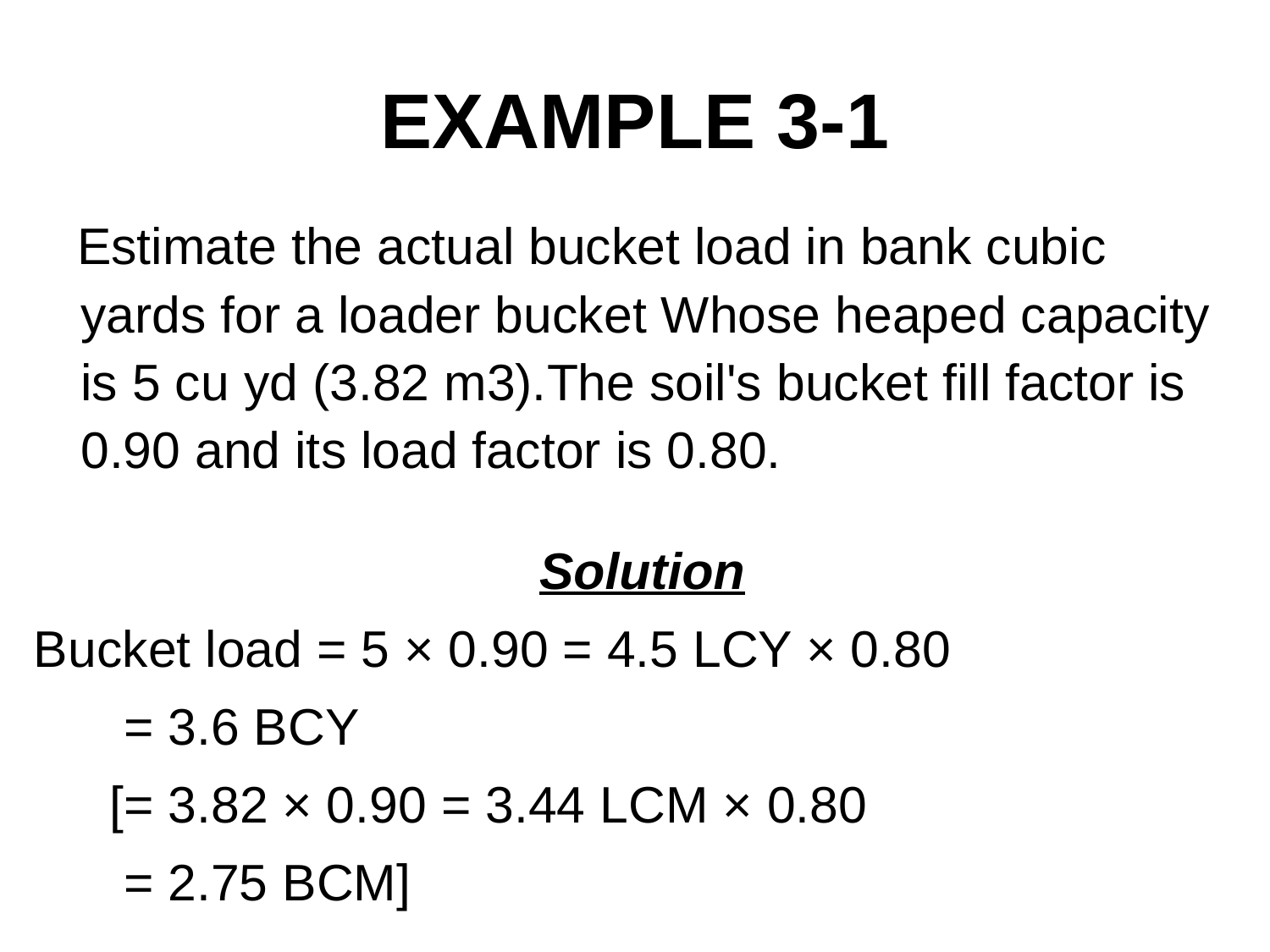

# EXAMPLE 3-1
   Estimate the actual bucket load in bank cubic yards for a loader bucket Whose heaped capacity is 5 cu yd (3.82 m3).The soil's bucket fill factor is 0.90 and its load factor is 0.80.

 Solution
Bucket load = 5 × 0.90 = 4.5 LCY × 0.80
			   = 3.6 BCY
			  [= 3.82 × 0.90 = 3.44 LCM × 0.80
			   = 2.75 BCM]